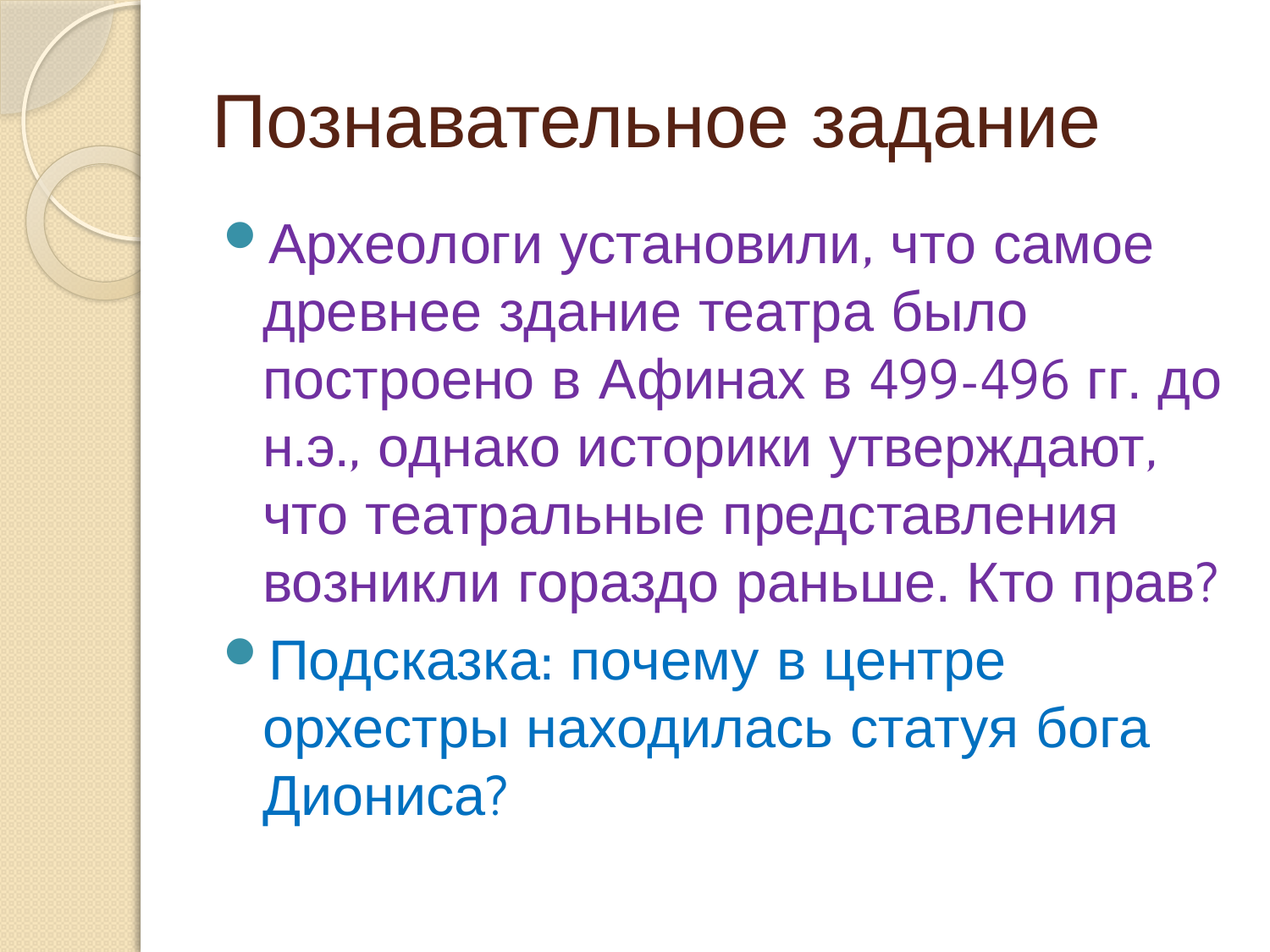

# Познавательное задание
Археологи установили, что самое древнее здание театра было построено в Афинах в 499-496 гг. до н.э., однако историки утверждают, что театральные представления возникли гораздо раньше. Кто прав?
Подсказка: почему в центре орхестры находилась статуя бога Диониса?